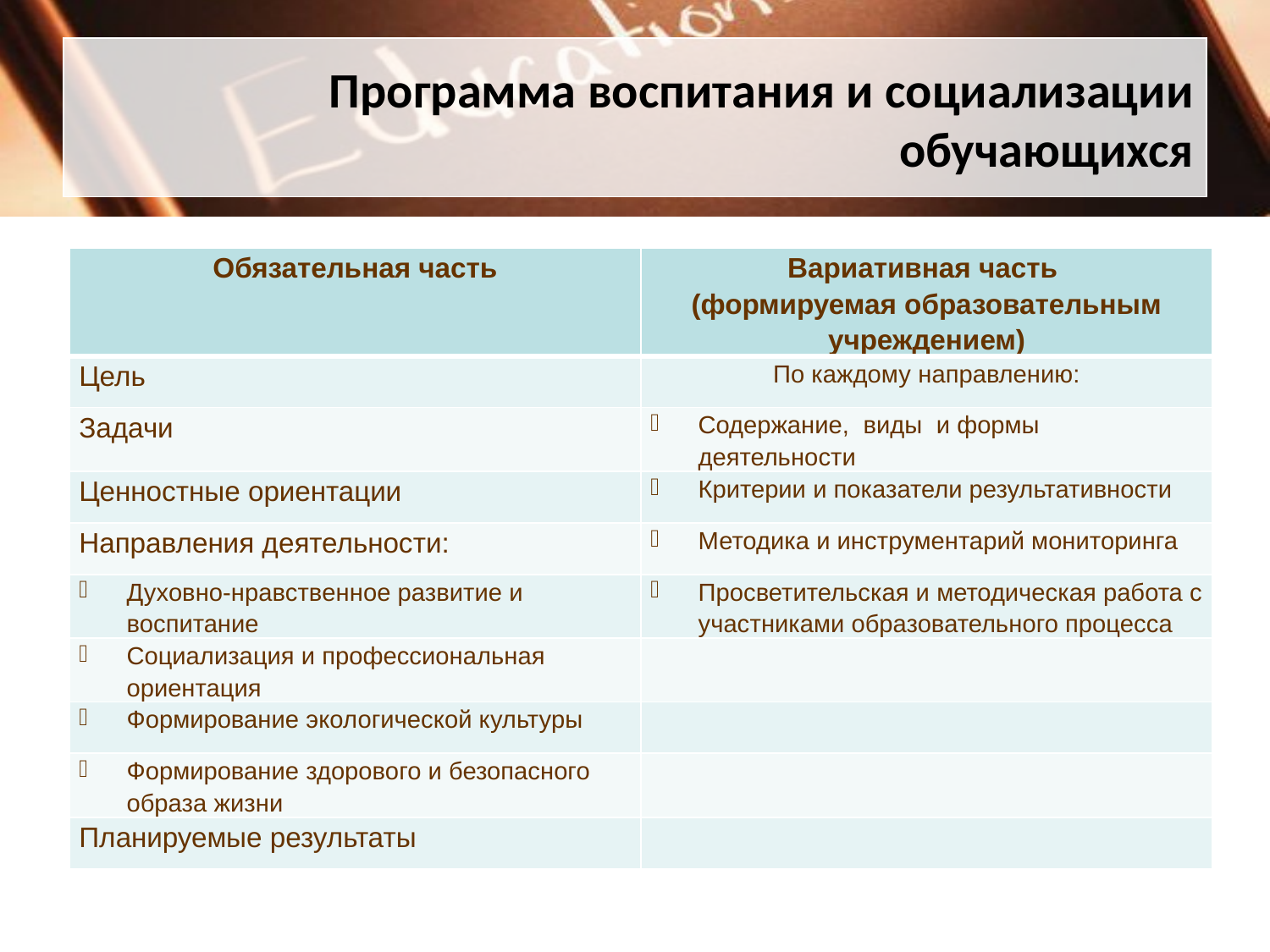

# Программа воспитания и социализации обучающихся
| Обязательная часть | Вариативная часть (формируемая образовательным учреждением) |
| --- | --- |
| Цель | По каждому направлению: |
| Задачи | Содержание, виды и формы деятельности |
| Ценностные ориентации | Критерии и показатели результативности |
| Направления деятельности: | Методика и инструментарий мониторинга |
| Духовно-нравственное развитие и воспитание | Просветительская и методическая работа с участниками образовательного процесса |
| Социализация и профессиональная ориентация |  |
| Формирование экологической культуры |  |
| Формирование здорового и безопасного образа жизни |  |
| Планируемые результаты |  |